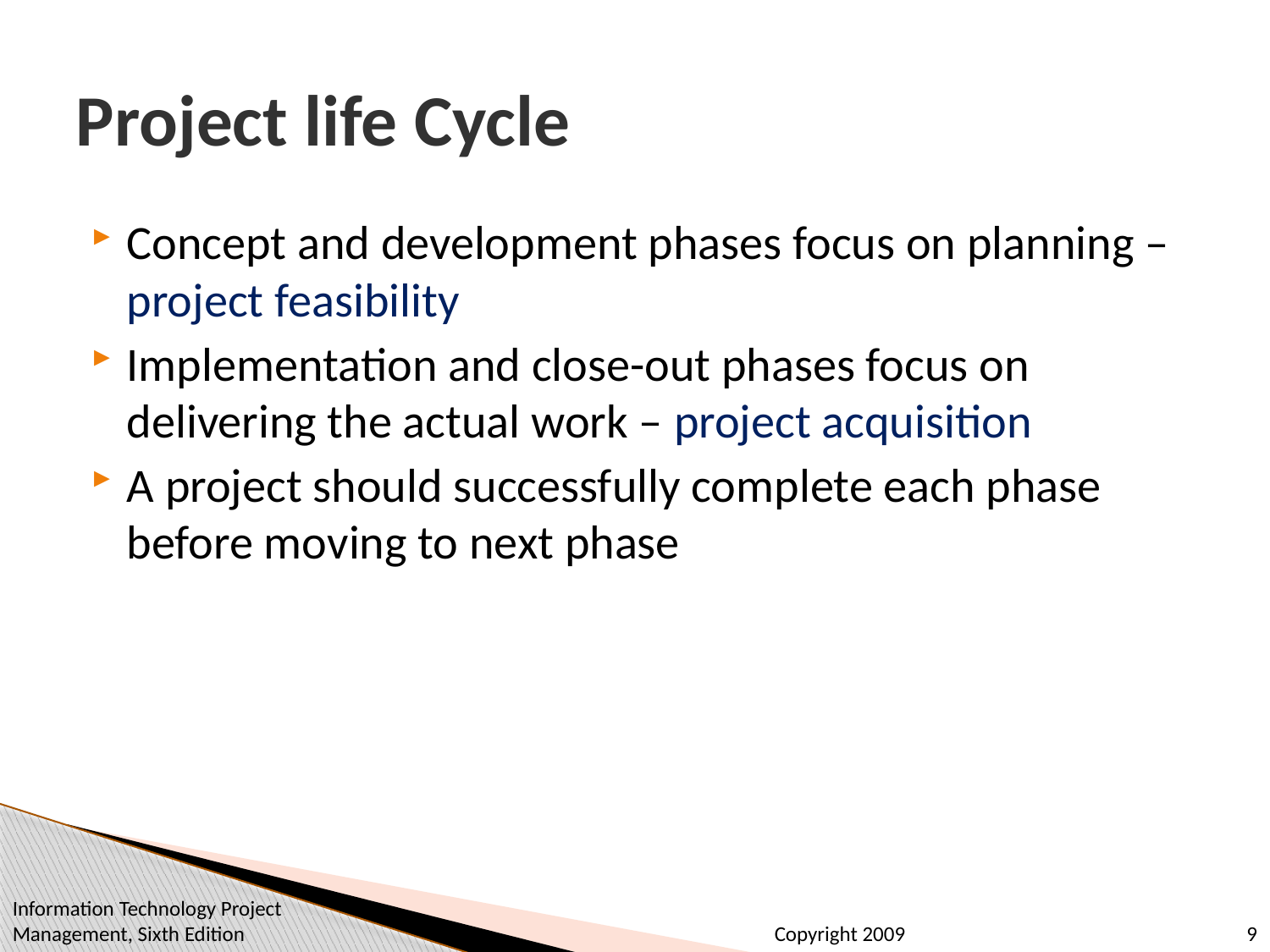

# Project life Cycle
Concept and development phases focus on planning – project feasibility
Implementation and close-out phases focus on delivering the actual work – project acquisition
A project should successfully complete each phase before moving to next phase

Information Technology Project Management, Sixth Edition
9